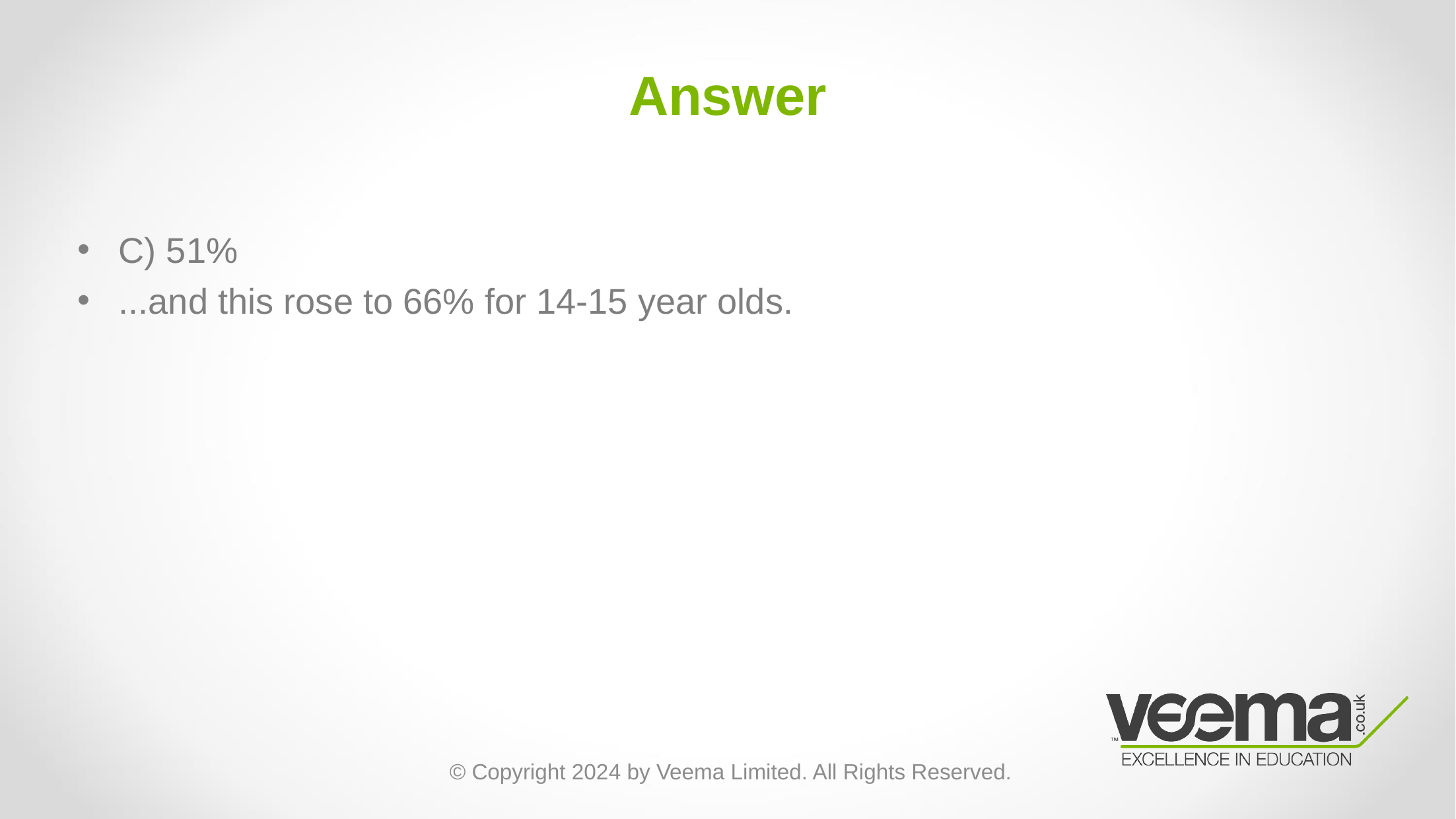

# Answer
C) 51%
...and this rose to 66% for 14-15 year olds.